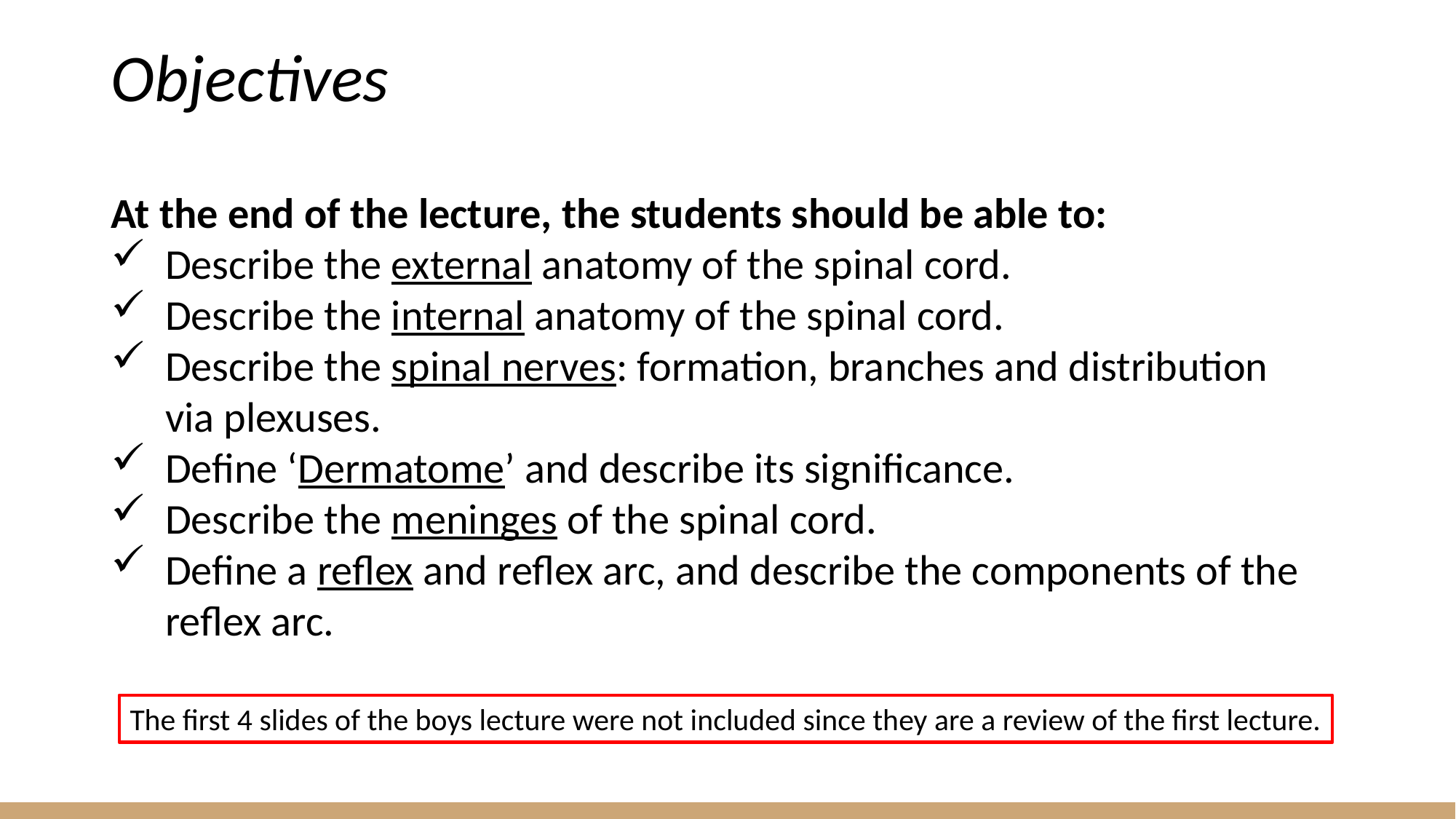

# Objectives
At the end of the lecture, the students should be able to:
Describe the external anatomy of the spinal cord.
Describe the internal anatomy of the spinal cord.
Describe the spinal nerves: formation, branches and distribution via plexuses.
Define ‘Dermatome’ and describe its significance.
Describe the meninges of the spinal cord.
Define a reflex and reflex arc, and describe the components of the reflex arc.

The first 4 slides of the boys lecture were not included since they are a review of the first lecture.